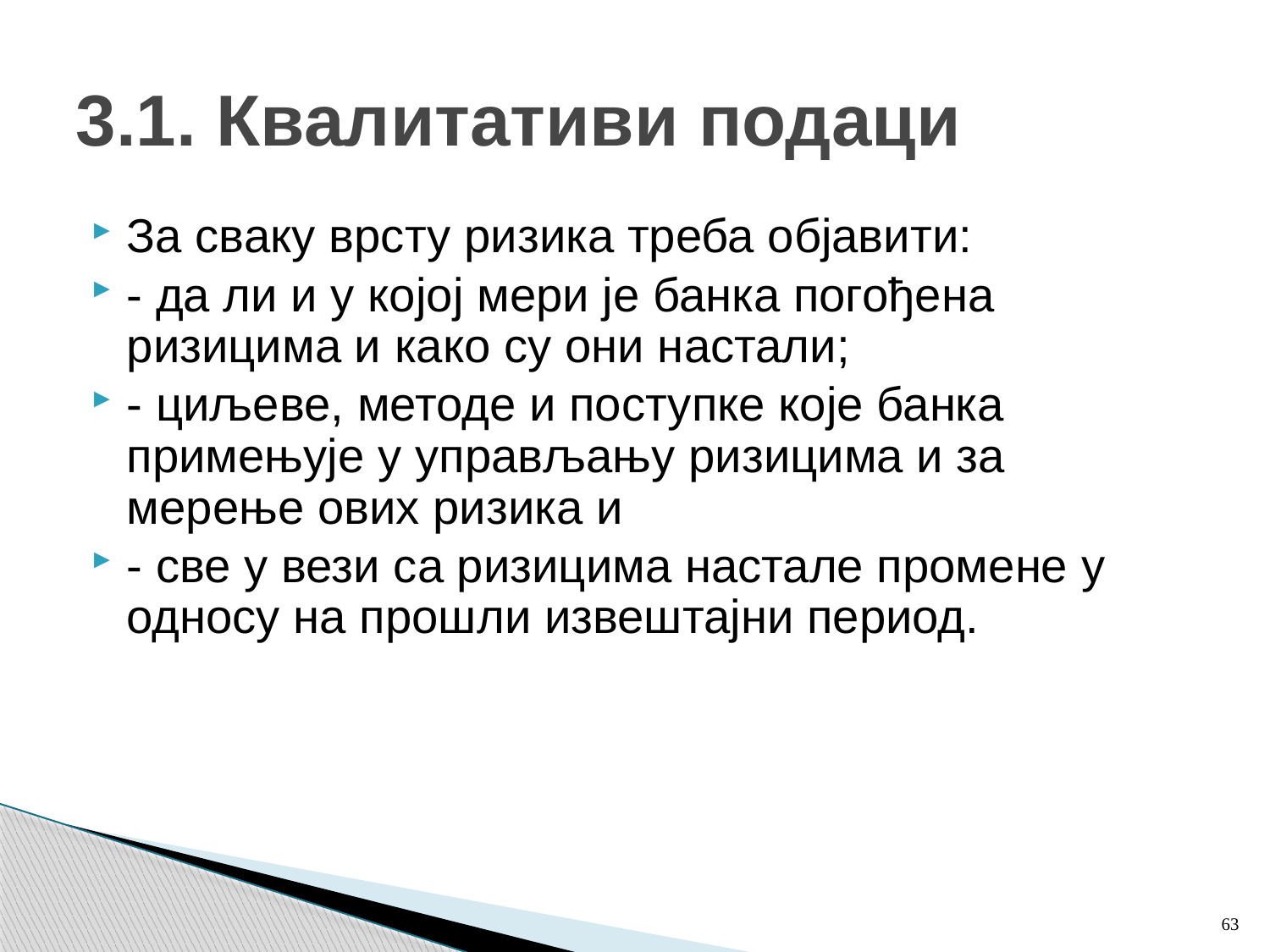

# 3.1. Квалитативи подаци
За сваку врсту ризика треба објавити:
- да ли и у којој мери је банка погођена ризицима и како су они настали;
- циљеве, методе и поступке које банка примењује у управљању ризицима и за мерење ових ризика и
- све у вези са ризицима настале промене у односу на прошли извештајни период.
63